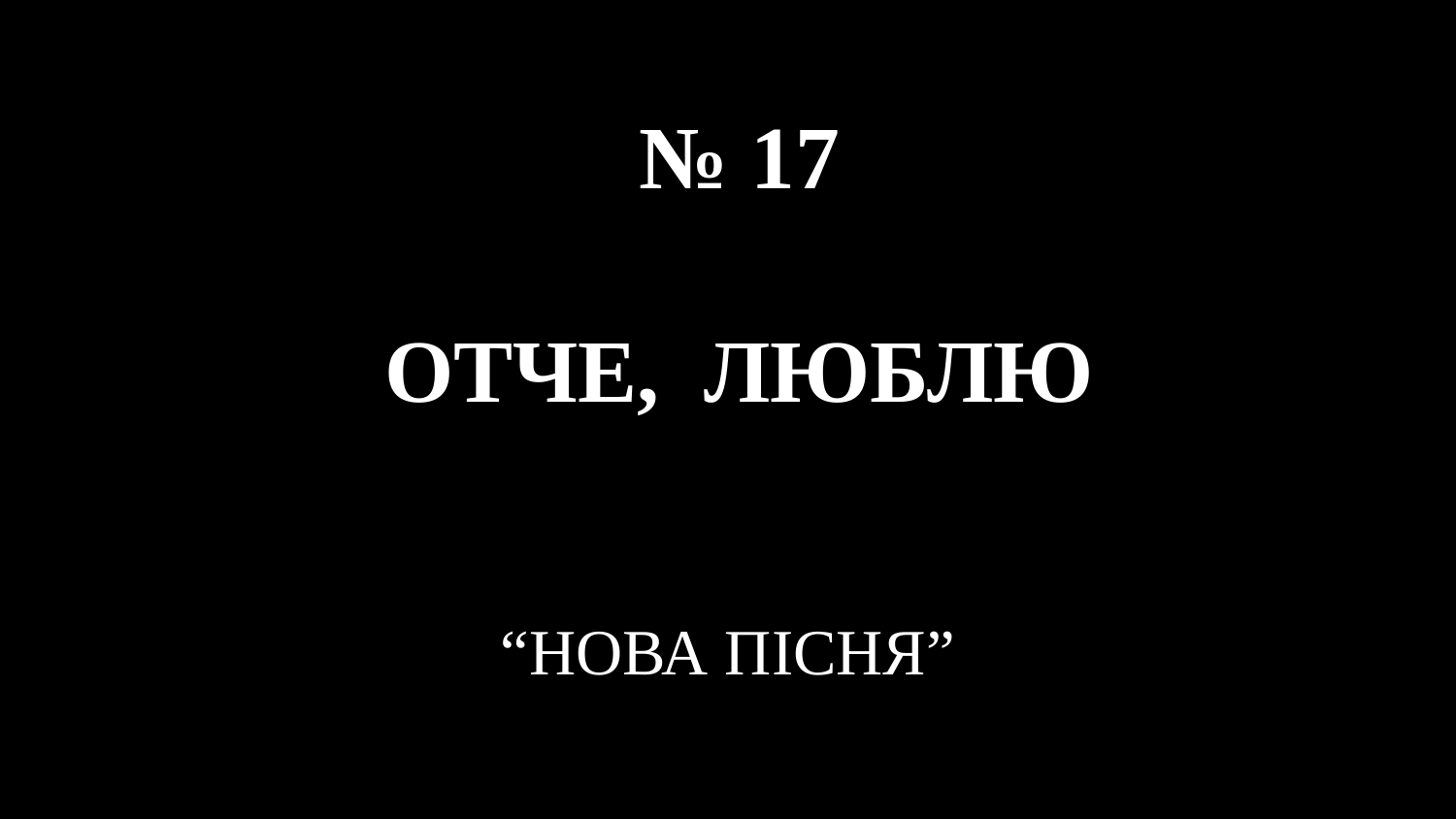

# № 17 ОТЧЕ,  ЛЮБЛЮ
“НОВА ПІСНЯ”